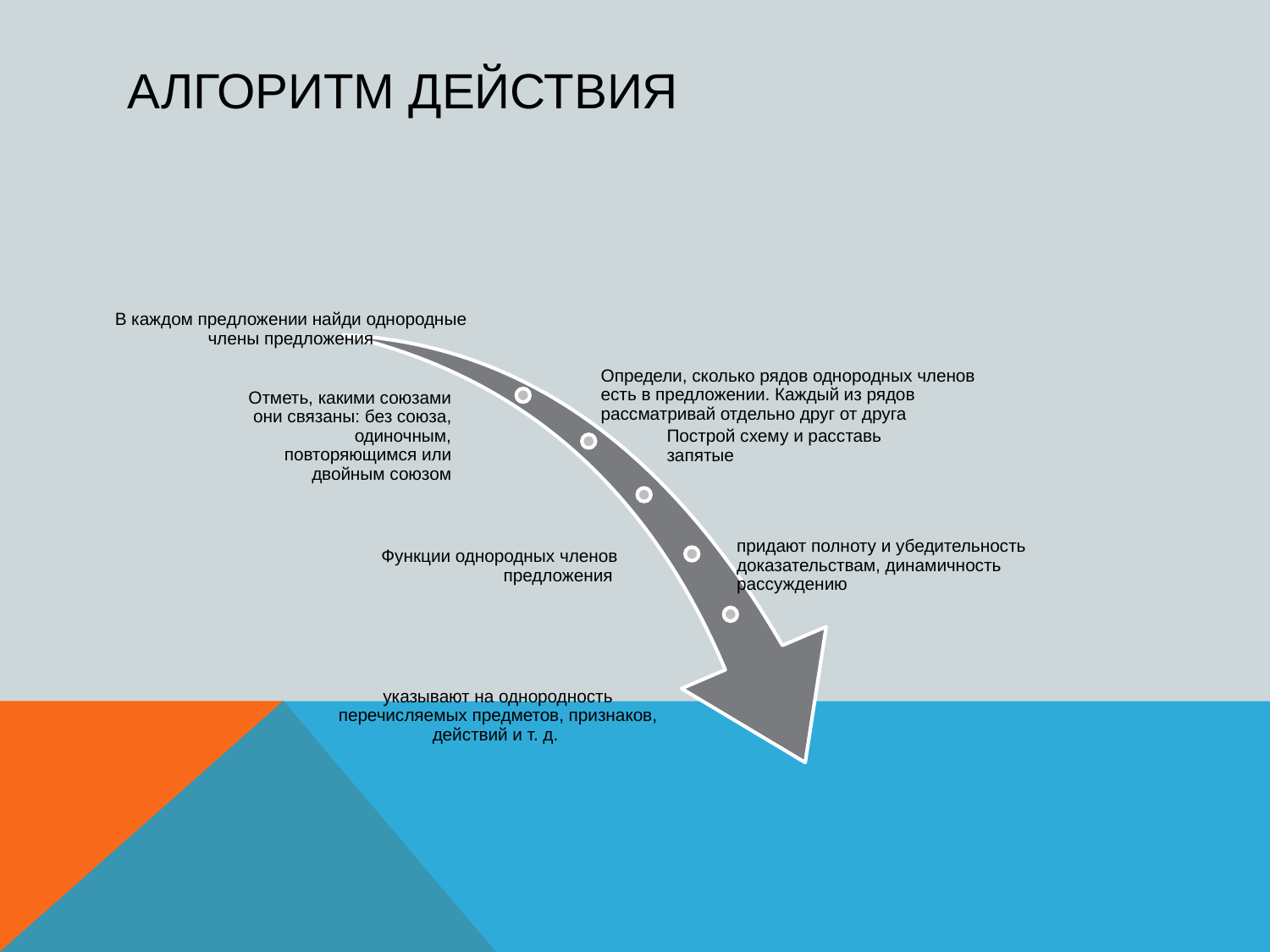

# АЛГОРИТМ ДЕЙСТВИЯ
В каждом предложении найди однородные члены предложения
Определи, сколько рядов однородных членов есть в предложении. Каждый из рядов рассматривай отдельно друг от друга
Отметь, какими союзами они связаны: без союза, одиночным, повторяющимся или двойным союзом
Построй схему и расставь запятые
Функции однородных членов предложения
придают полноту и убедительность доказательствам, динамичность рассуждению
указывают на однородность перечисляемых предметов, признаков, действий и т. д.